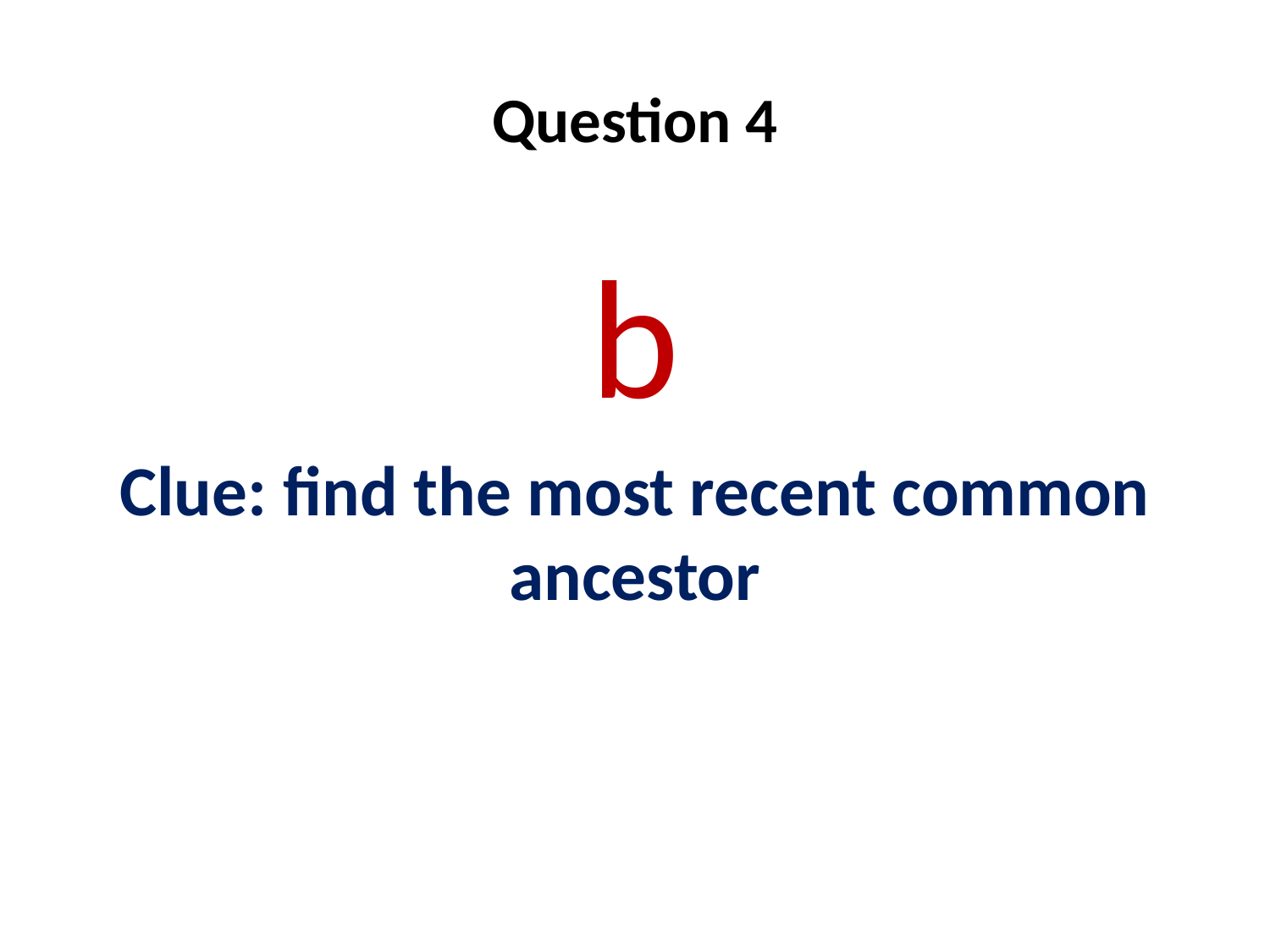

# Question 4
b
Clue: find the most recent common ancestor